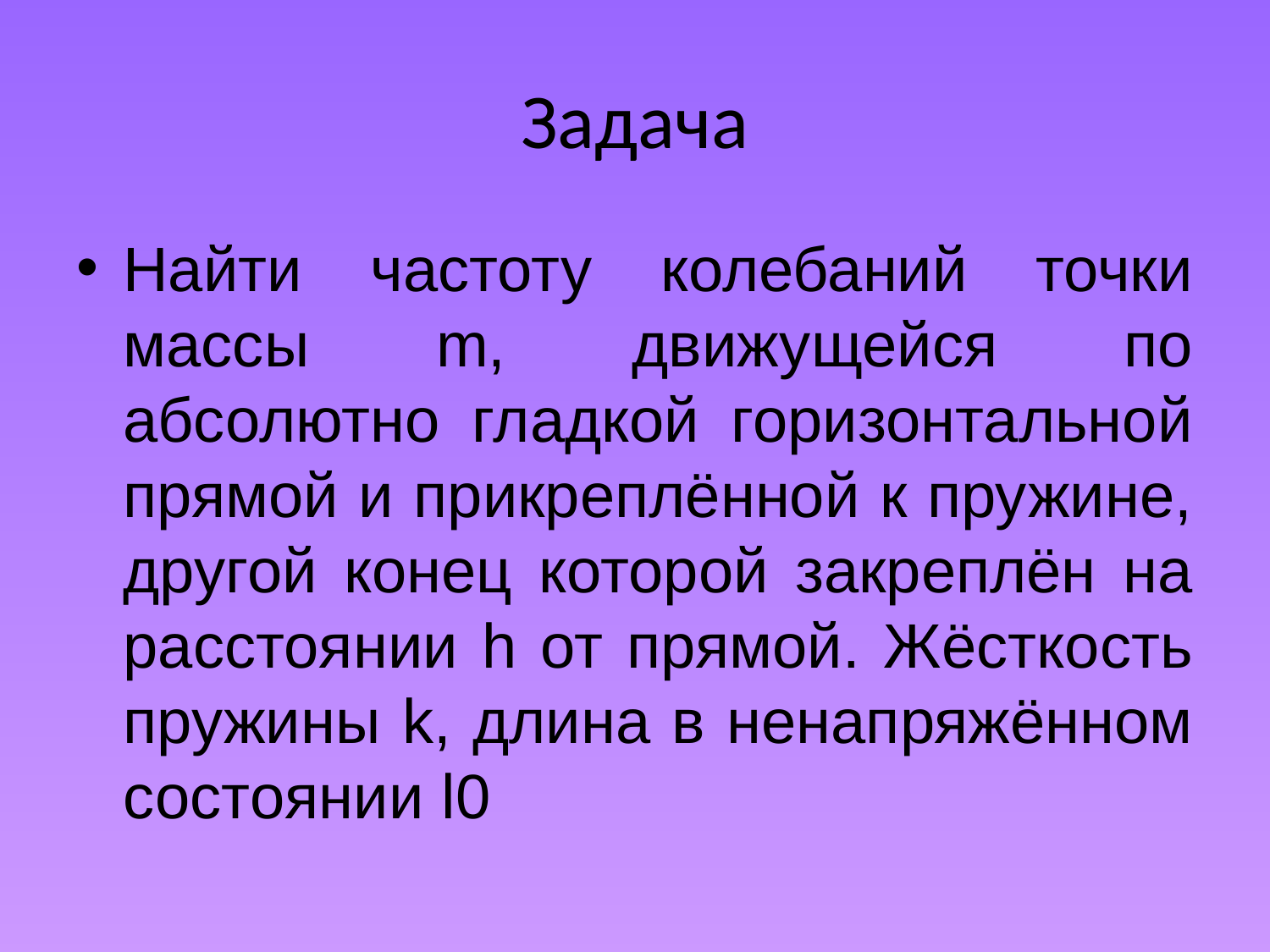

# Задача
Найти частоту колебаний точки массы m, движущейся по абсолютно гладкой горизонтальной прямой и прикреплённой к пружине, другой конец которой закреплён на расстоянии h от прямой. Жёсткость пружины k, длина в ненапряжённом состоянии l0